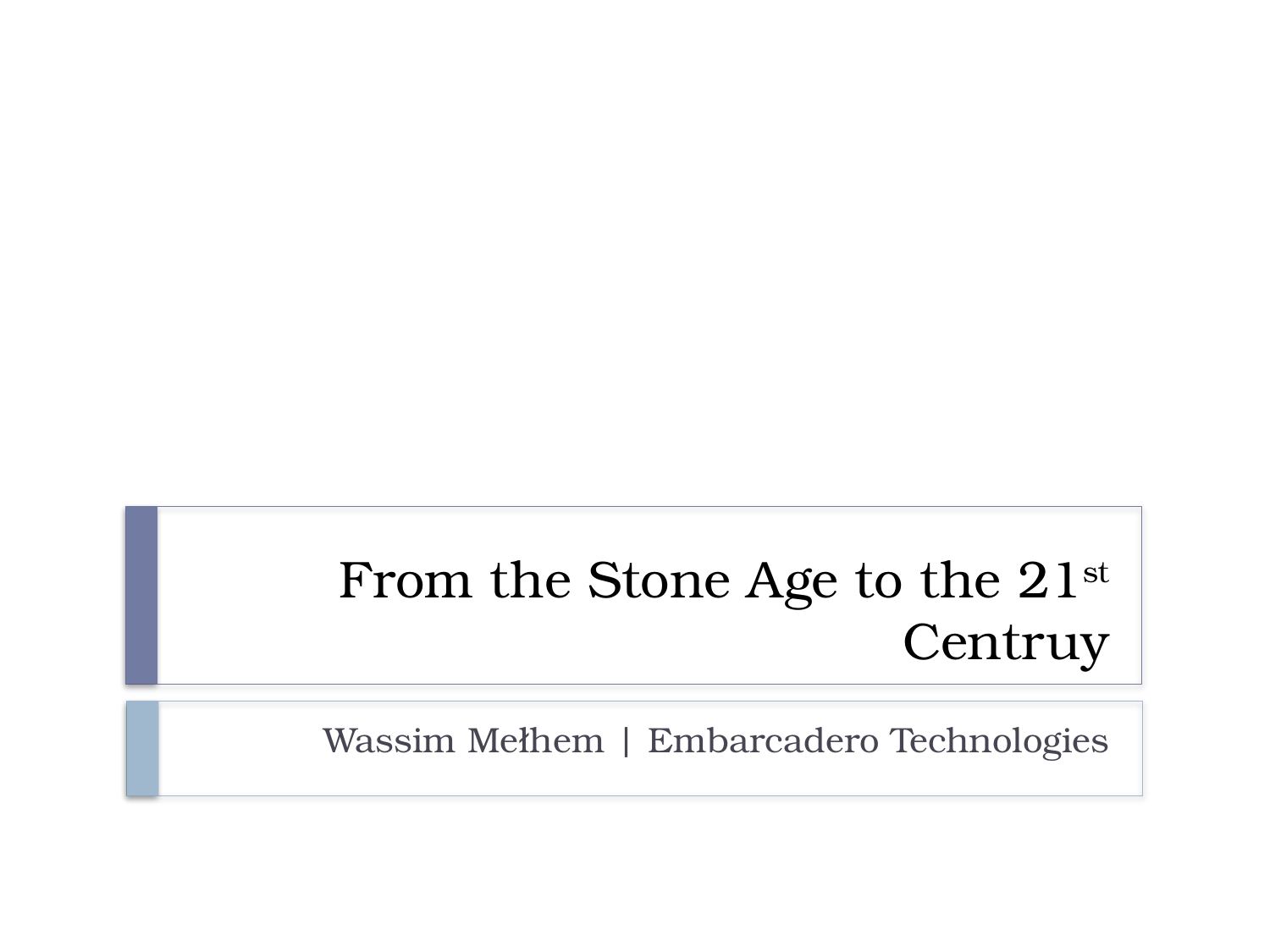

# From the Stone Age to the 21st Centruy
Wassim Mełhem | Embarcadero Technologies